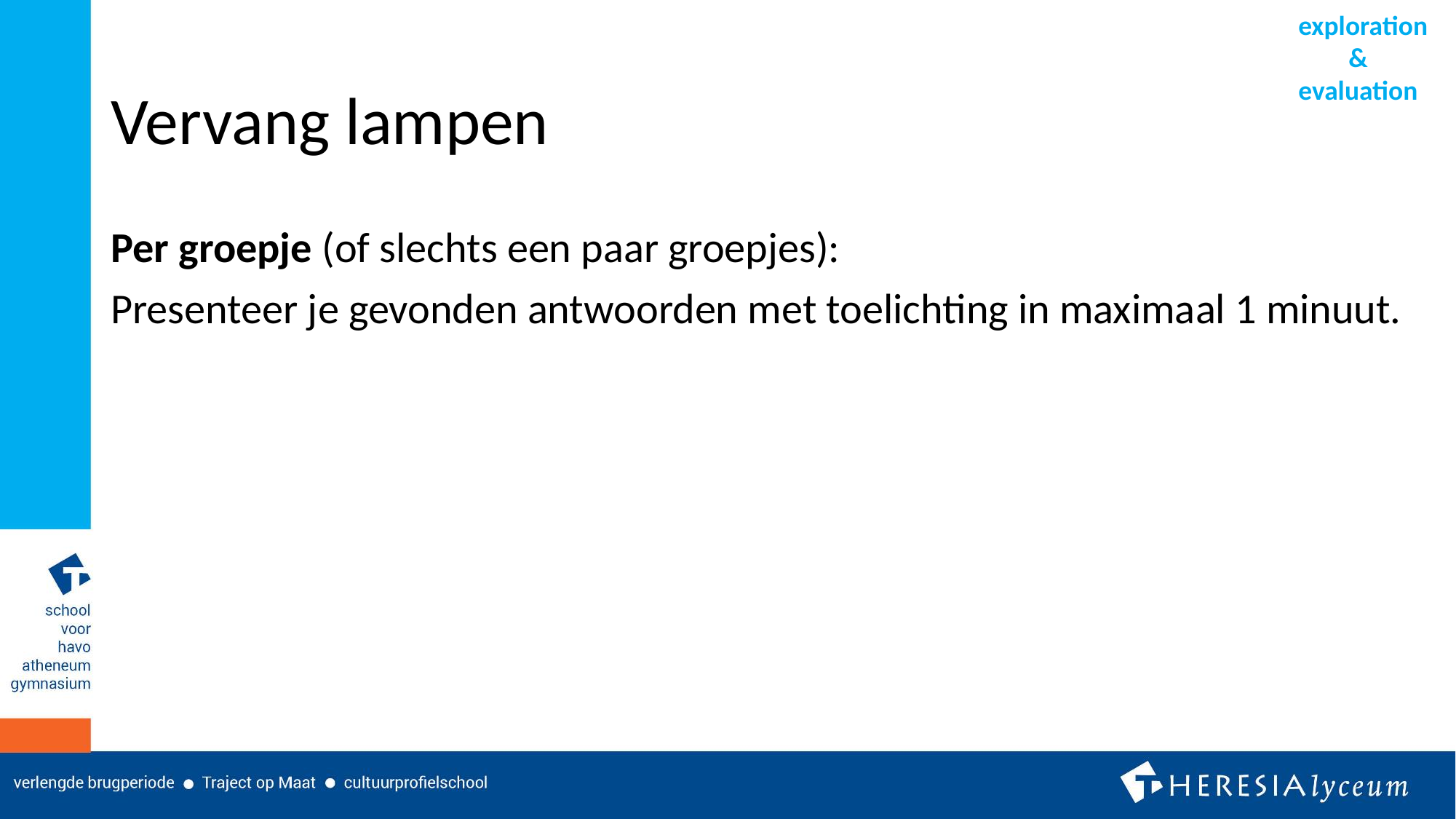

exploration
&
evaluation
# Vervang lampen
Per groepje (of slechts een paar groepjes):
Presenteer je gevonden antwoorden met toelichting in maximaal 1 minuut.